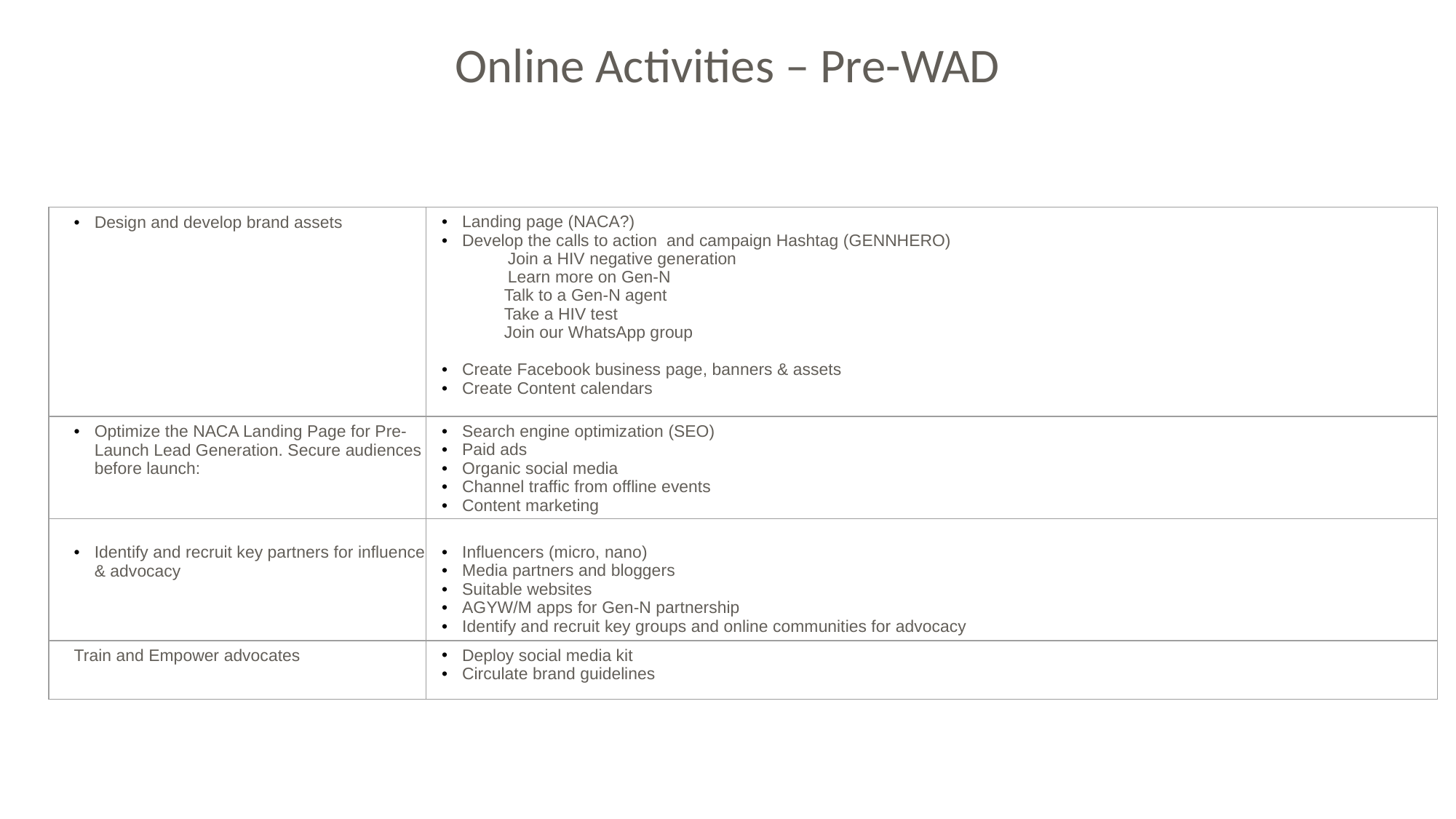

# Online Activities – Pre-WAD
| Design and develop brand assets | Landing page (NACA?) Develop the calls to action and campaign Hashtag (GENNHERO)                Join a HIV negative generation                Learn more on Gen-N        Talk to a Gen-N agent         Take a HIV test        Join our WhatsApp group Create Facebook business page, banners & assets Create Content calendars |
| --- | --- |
| Optimize the NACA Landing Page for Pre-Launch Lead Generation. Secure audiences before launch: | Search engine optimization (SEO) Paid ads Organic social media Channel traffic from offline events Content marketing |
| Identify and recruit key partners for influence & advocacy | Influencers (micro, nano) Media partners and bloggers  Suitable websites  AGYW/M apps for Gen-N partnership  Identify and recruit key groups and online communities for advocacy |
| Train and Empower advocates | Deploy social media kit  Circulate brand guidelines |